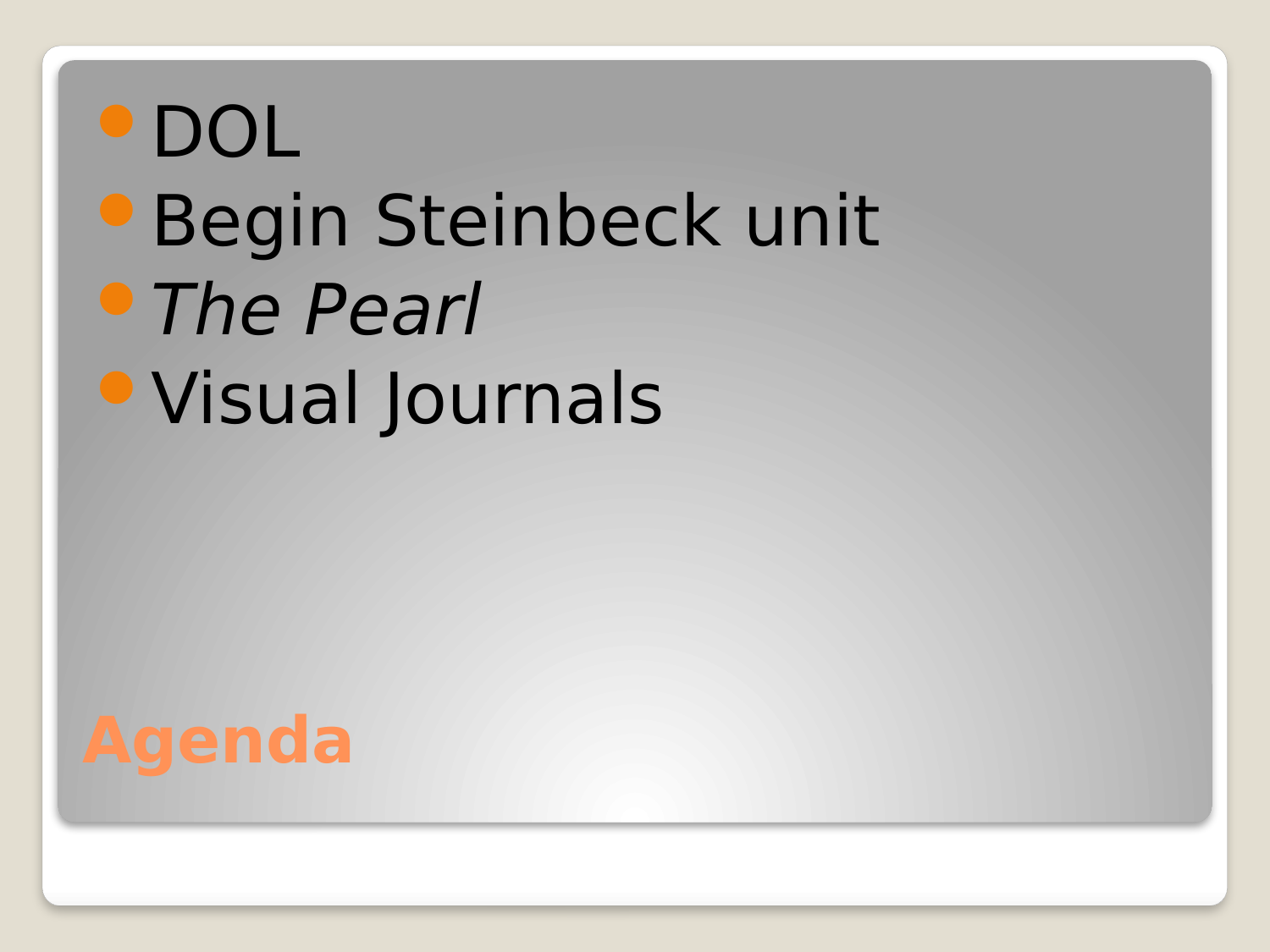

DOL
Begin Steinbeck unit
The Pearl
Visual Journals
# Agenda